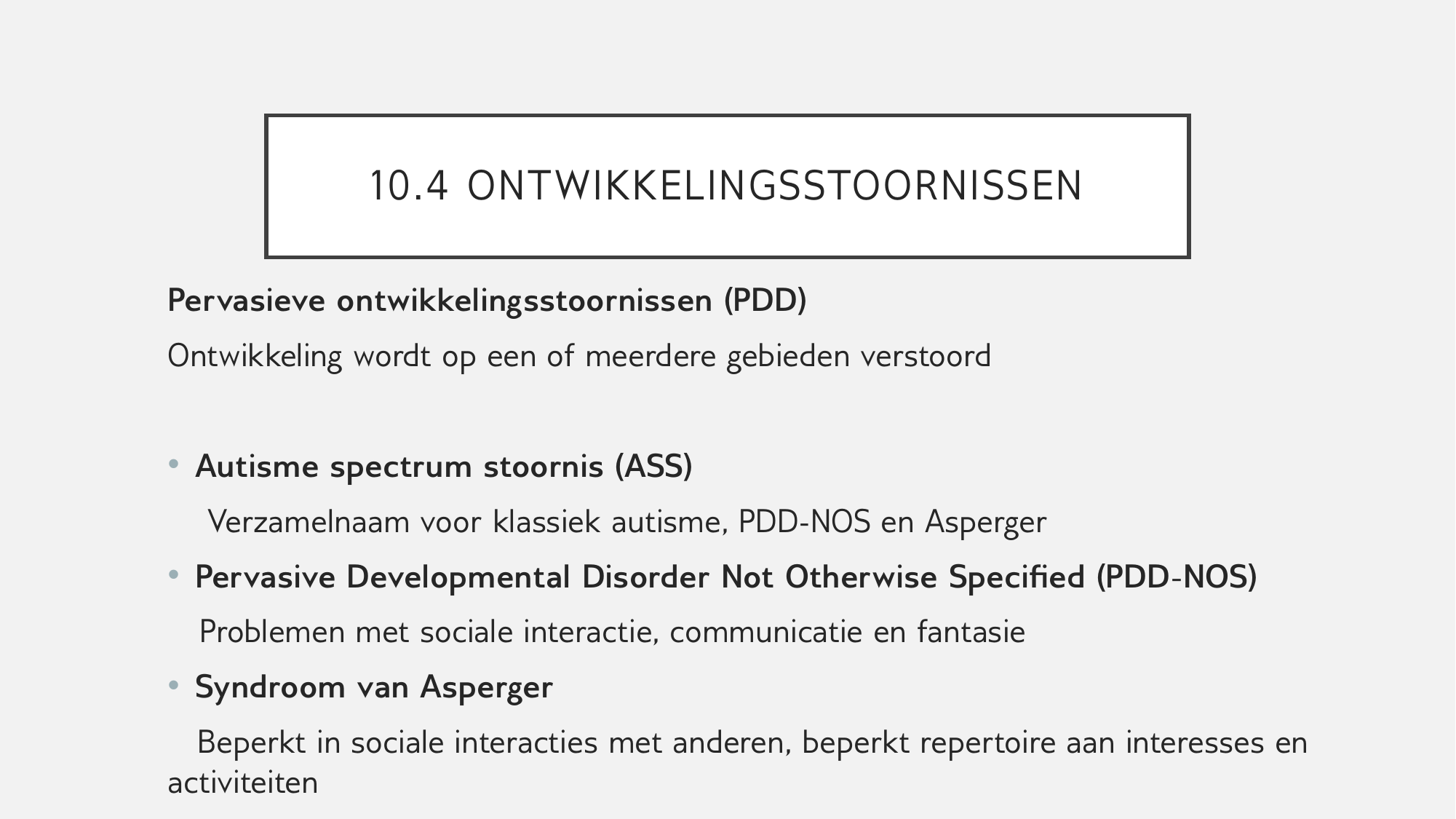

# 10.4 ontwikkelingsstoornissen
Pervasieve ontwikkelingsstoornissen (PDD)
Ontwikkeling wordt op een of meerdere gebieden verstoord

Autisme spectrum stoornis (ASS)
    Verzamelnaam voor klassiek autisme, PDD-NOS en Asperger
Pervasive Developmental Disorder Not Otherwise Specified (PDD-NOS)
   Problemen met sociale interactie, communicatie en fantasie
Syndroom van Asperger
   Beperkt in sociale interacties met anderen, beperkt repertoire aan interesses en activiteiten